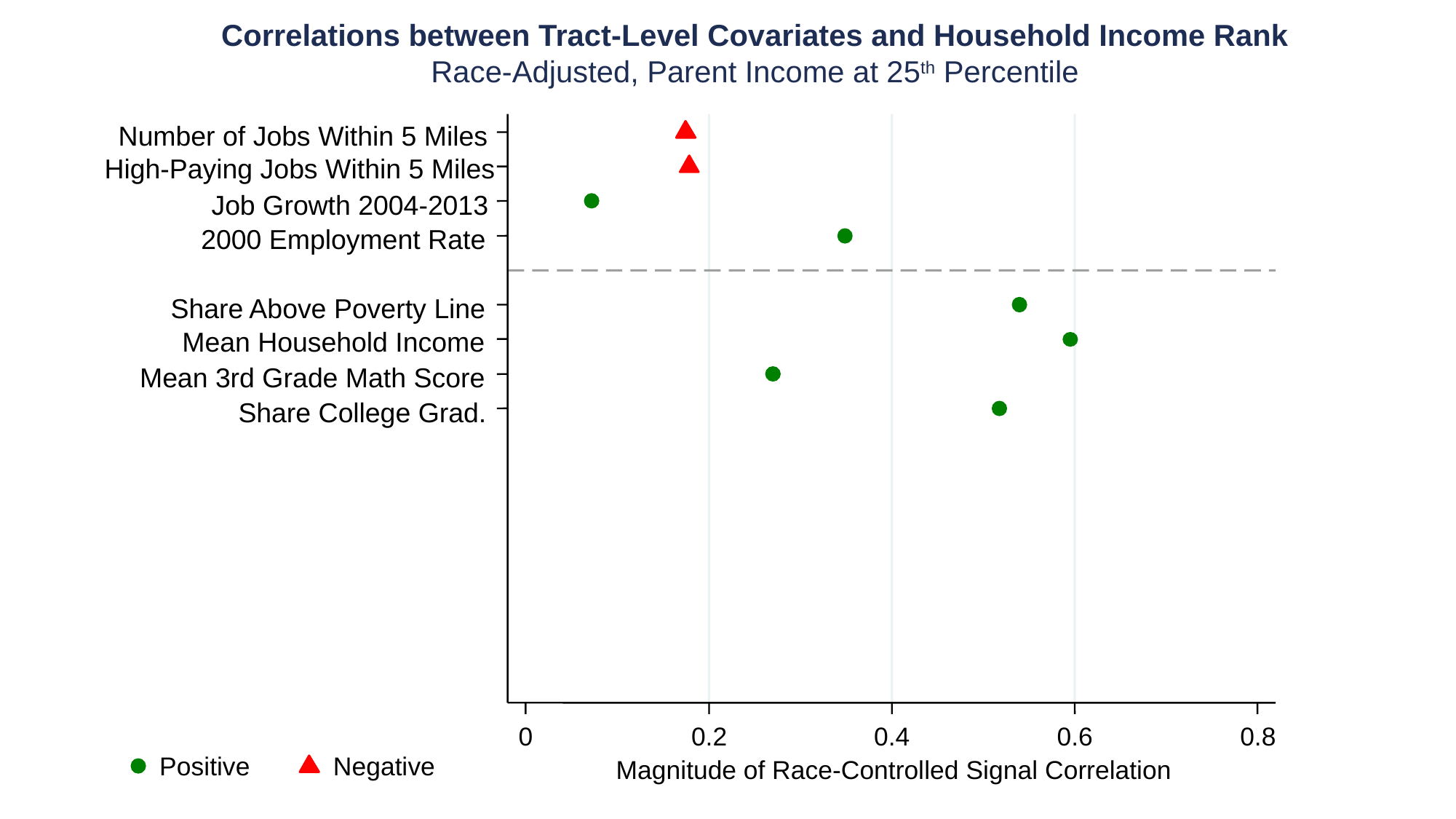

Correlations between Tract-Level Covariates and Household Income Rank
Race-Adjusted, Parent Income at 25th Percentile

Number of Jobs Within 5 Miles

High-Paying Jobs Within 5 Miles

Job Growth 2004-2013

2000 Employment Rate

Share Above Poverty Line

Mean Household Income

Mean 3rd Grade Math Score

Share College Grad.

0
0.2
0.4
0.6
0.8
Positive
Negative
Magnitude of Race-Controlled Signal Correlation